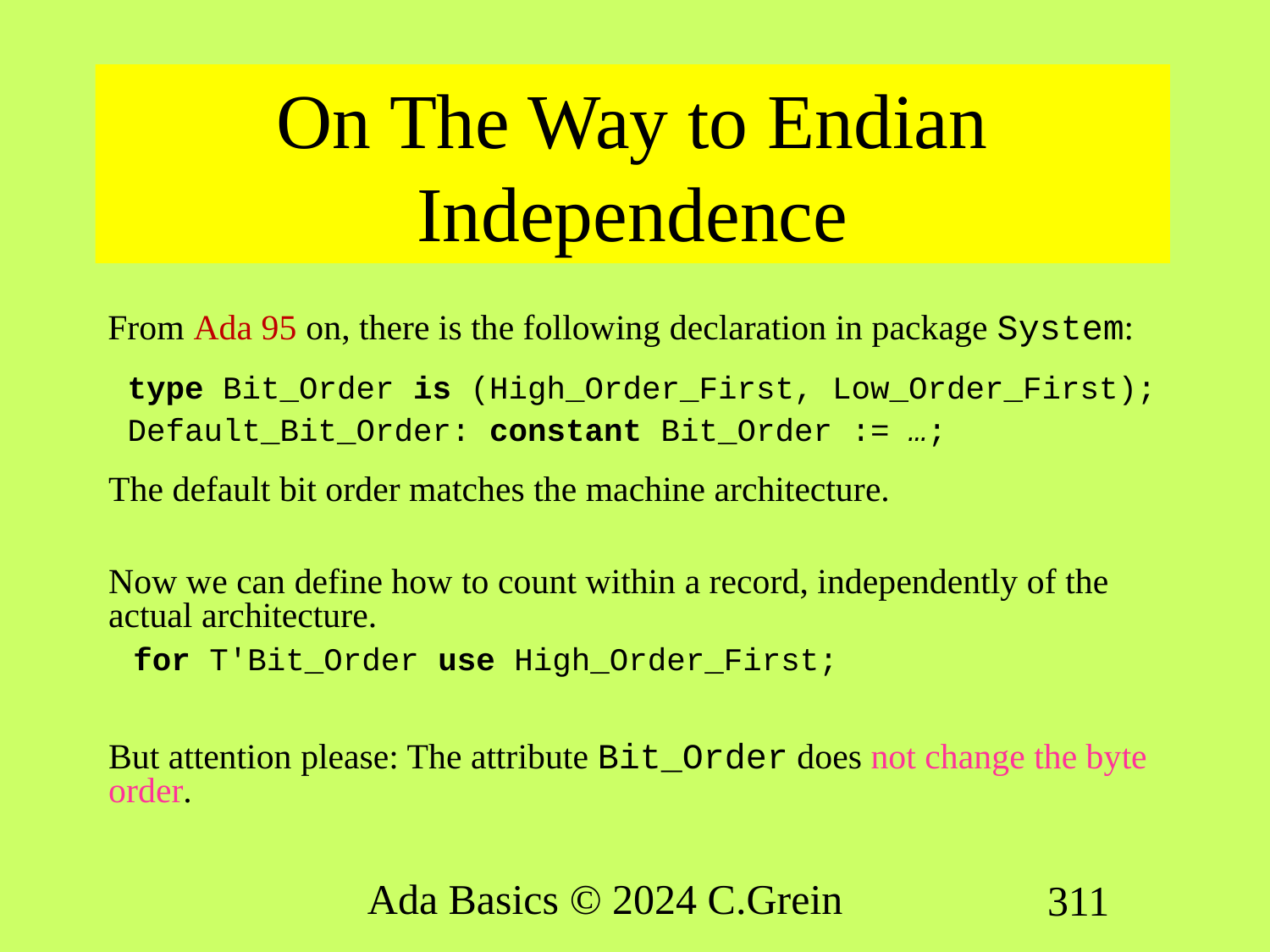

# On The Way to Endian Independence
From Ada 95 on, there is the following declaration in package System:

 type Bit_Order is (High_Order_First, Low_Order_First);
 Default_Bit_Order: constant Bit_Order := …;

The default bit order matches the machine architecture.

Now we can define how to count within a record, independently of the actual architecture.
for T'Bit_Order use High_Order_First;

But attention please: The attribute Bit_Order does not change the byte order.
Ada Basics © 2024 C.Grein
311